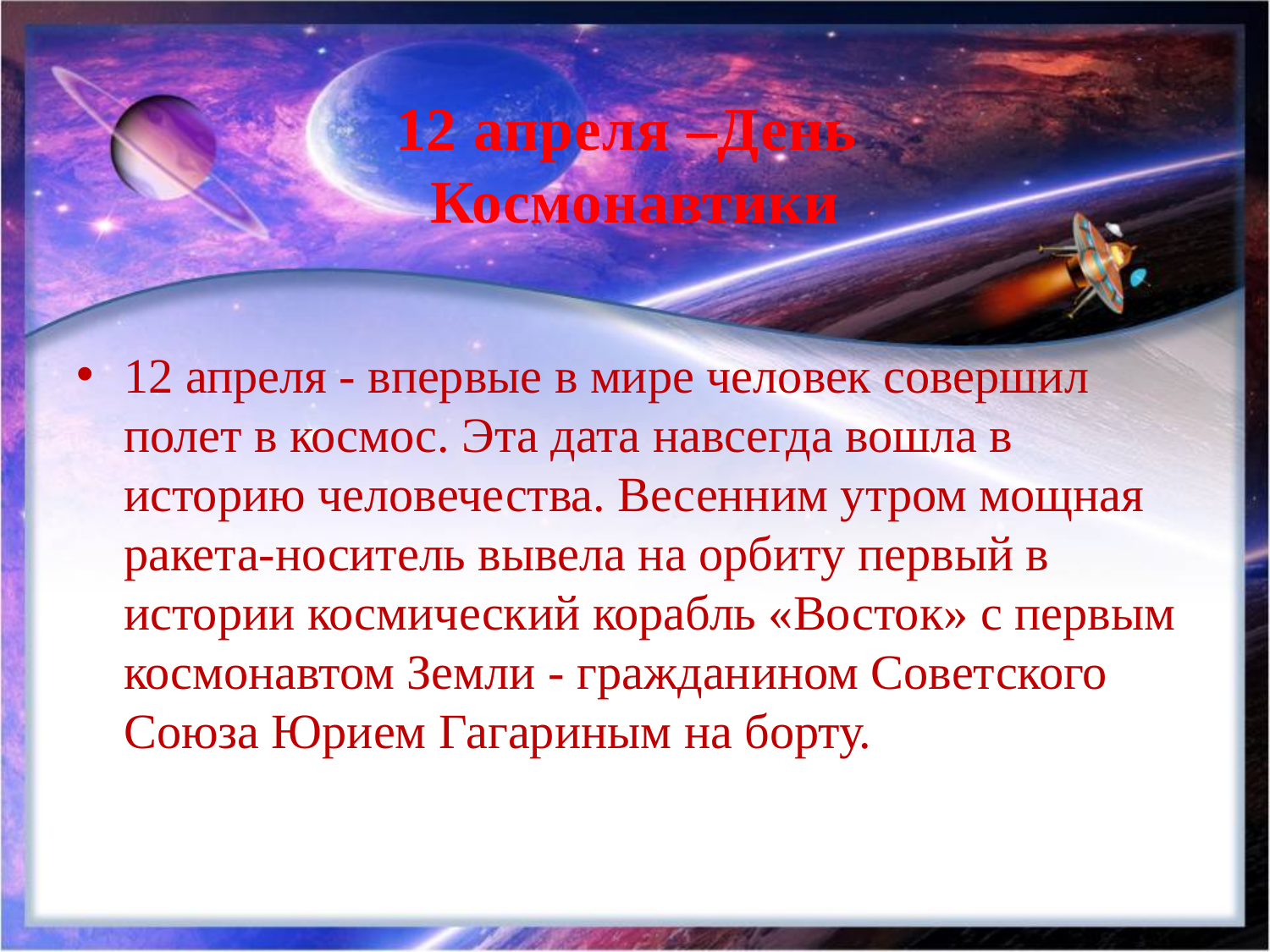

# 12 апреля –День Космонавтики
12 апреля - впервые в мире человек совершил полет в космос. Эта дата навсегда вошла в историю человечества. Весенним утром мощная ракета-носитель вывела на орбиту первый в истории космический корабль «Восток» с первым космонавтом Земли - гражданином Советского Союза Юрием Гагариным на борту.